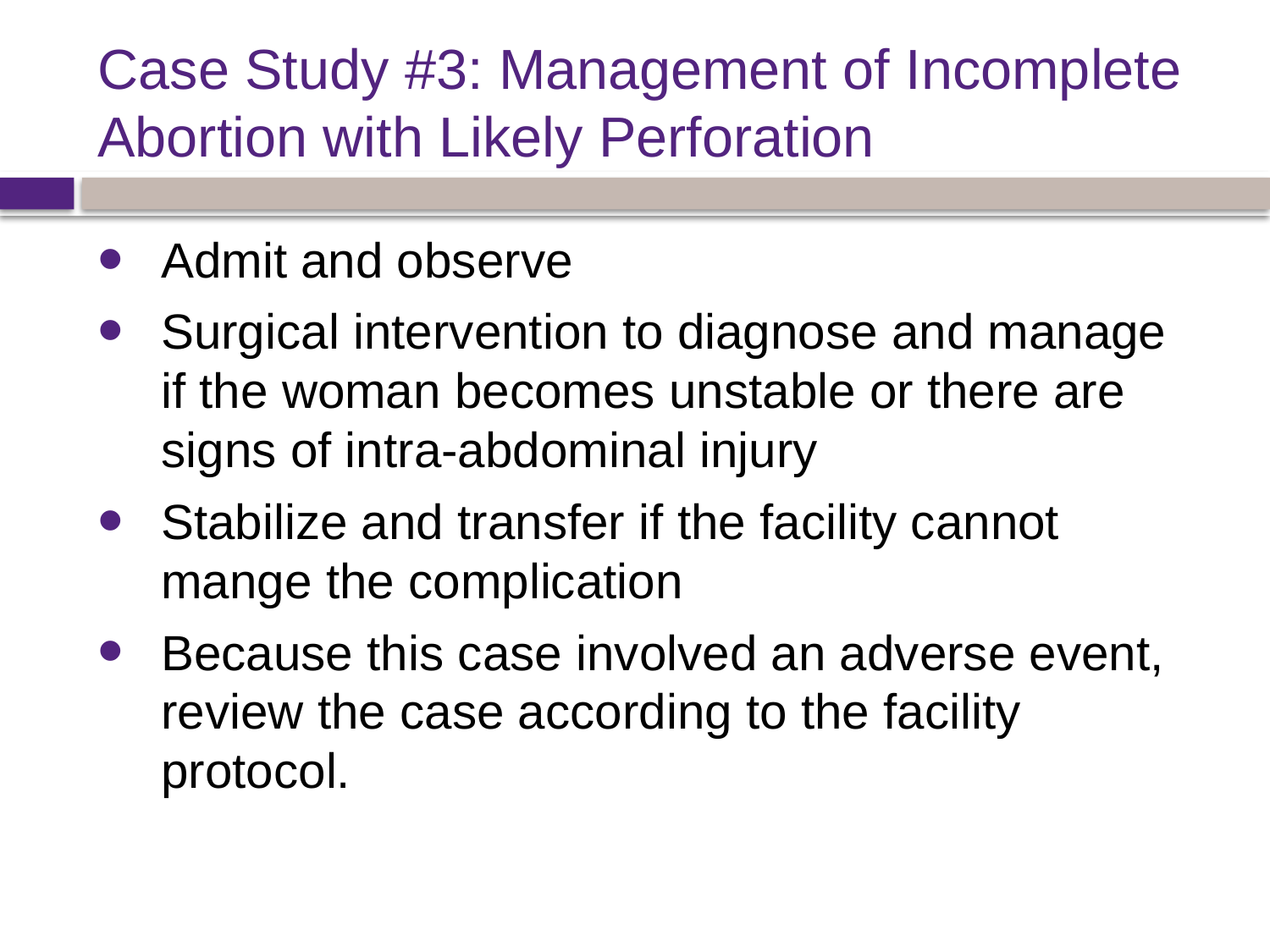

# Case Study #3: Management of Incomplete Abortion with Likely Perforation
Admit and observe
Surgical intervention to diagnose and manage if the woman becomes unstable or there are signs of intra-abdominal injury
Stabilize and transfer if the facility cannot mange the complication
Because this case involved an adverse event, review the case according to the facility protocol.